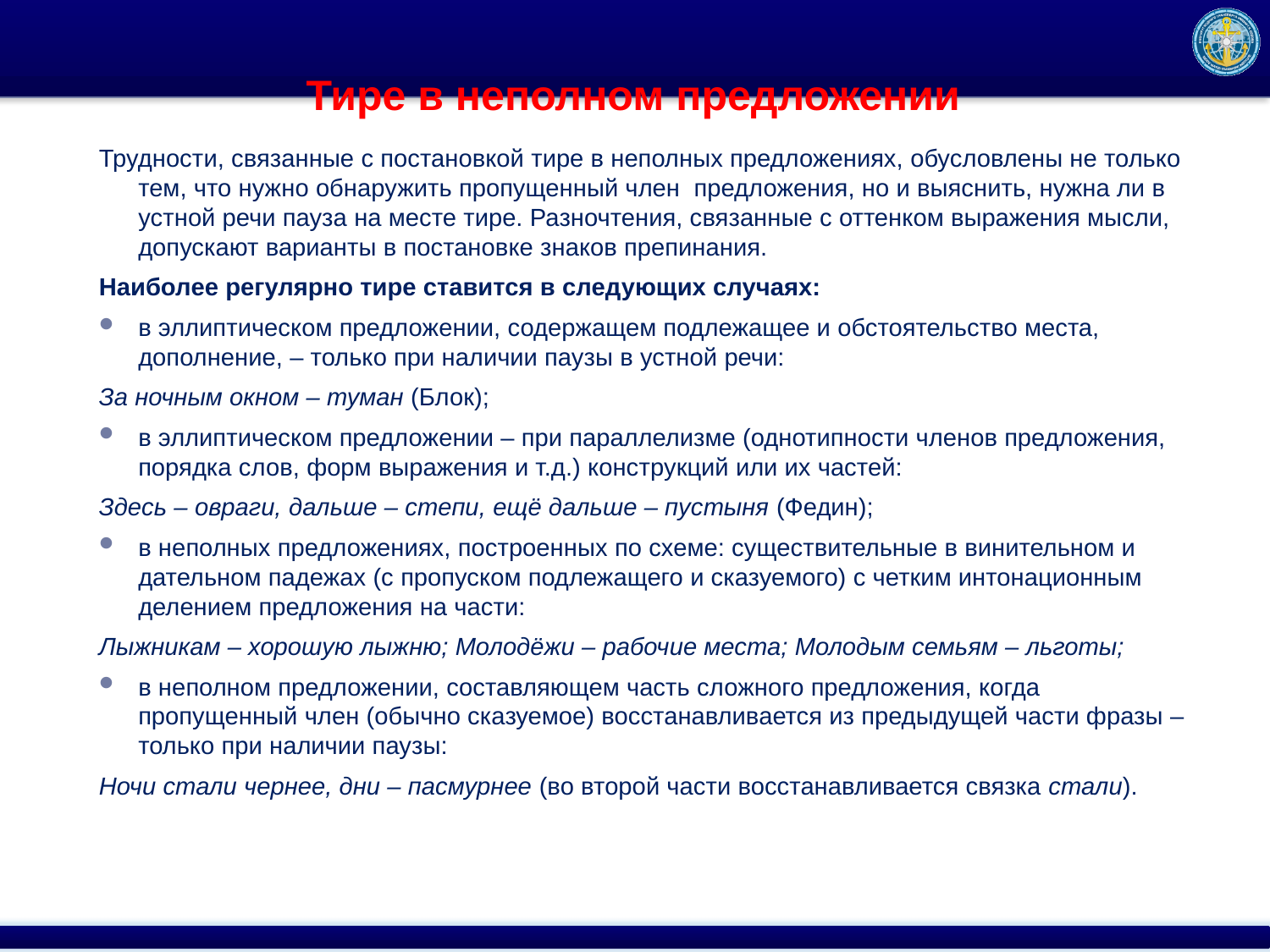

# Тире в неполном предложении
Трудности, связанные с постановкой тире в неполных предложениях, обусловлены не только тем, что нужно обнаружить пропущенный член  предложения, но и выяснить, нужна ли в устной речи пауза на месте тире. Разночтения, связанные с оттенком выражения мысли, допускают варианты в постановке знаков препинания.
Наиболее регулярно тире ставится в следующих случаях:
в эллиптическом предложении, содержащем подлежащее и обстоятельство места, дополнение, – только при наличии паузы в устной речи:
За ночным окном – туман (Блок);
в эллиптическом предложении – при параллелизме (однотипности членов предложения, порядка слов, форм выражения и т.д.) конструкций или их частей:
Здесь – овраги, дальше – степи, ещё дальше – пустыня (Федин);
в неполных предложениях, построенных по схеме: существительные в винительном и дательном падежах (с пропуском подлежащего и сказуемого) с четким интонационным делением предложения на части:
Лыжникам – хорошую лыжню; Молодёжи – рабочие места; Молодым семьям – льготы;
в неполном предложении, составляющем часть сложного предложения, когда пропущенный член (обычно сказуемое) восстанавливается из предыдущей части фразы – только при наличии паузы:
Ночи стали чернее, дни – пасмурнее (во второй части восстанавливается связка стали).